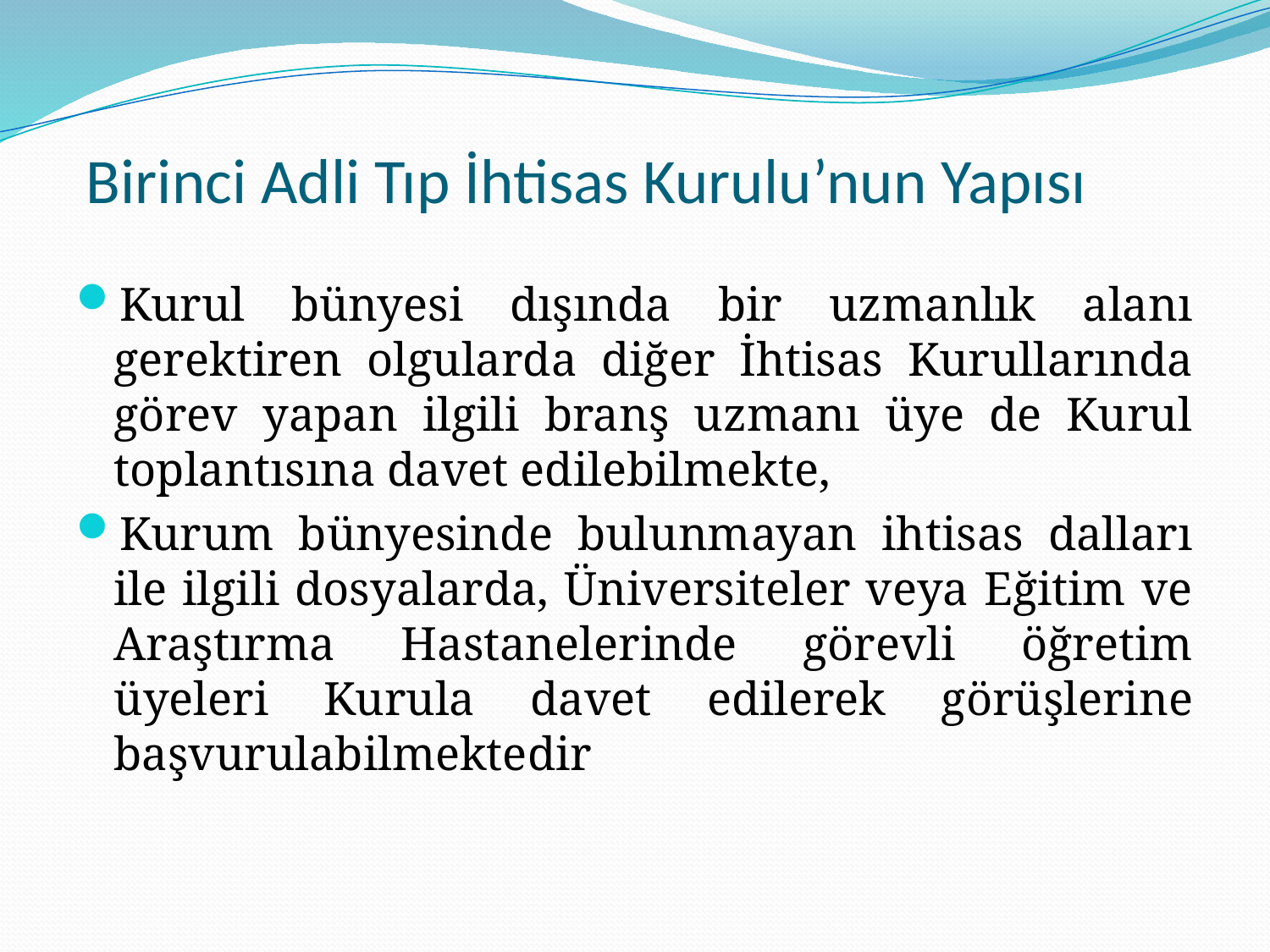

# Birinci Adli Tıp İhtisas Kurulu’nun Yapısı
Kurul bünyesi dışında bir uzmanlık alanı gerektiren olgularda diğer İhtisas Kurullarında görev yapan ilgili branş uzmanı üye de Kurul toplantısına davet edilebilmekte,
Kurum bünyesinde bulunmayan ihtisas dalları ile ilgili dosyalarda, Üniversiteler veya Eğitim ve Araştırma Hastanelerinde görevli öğretim üyeleri Kurula davet edilerek görüşlerine başvurulabilmektedir